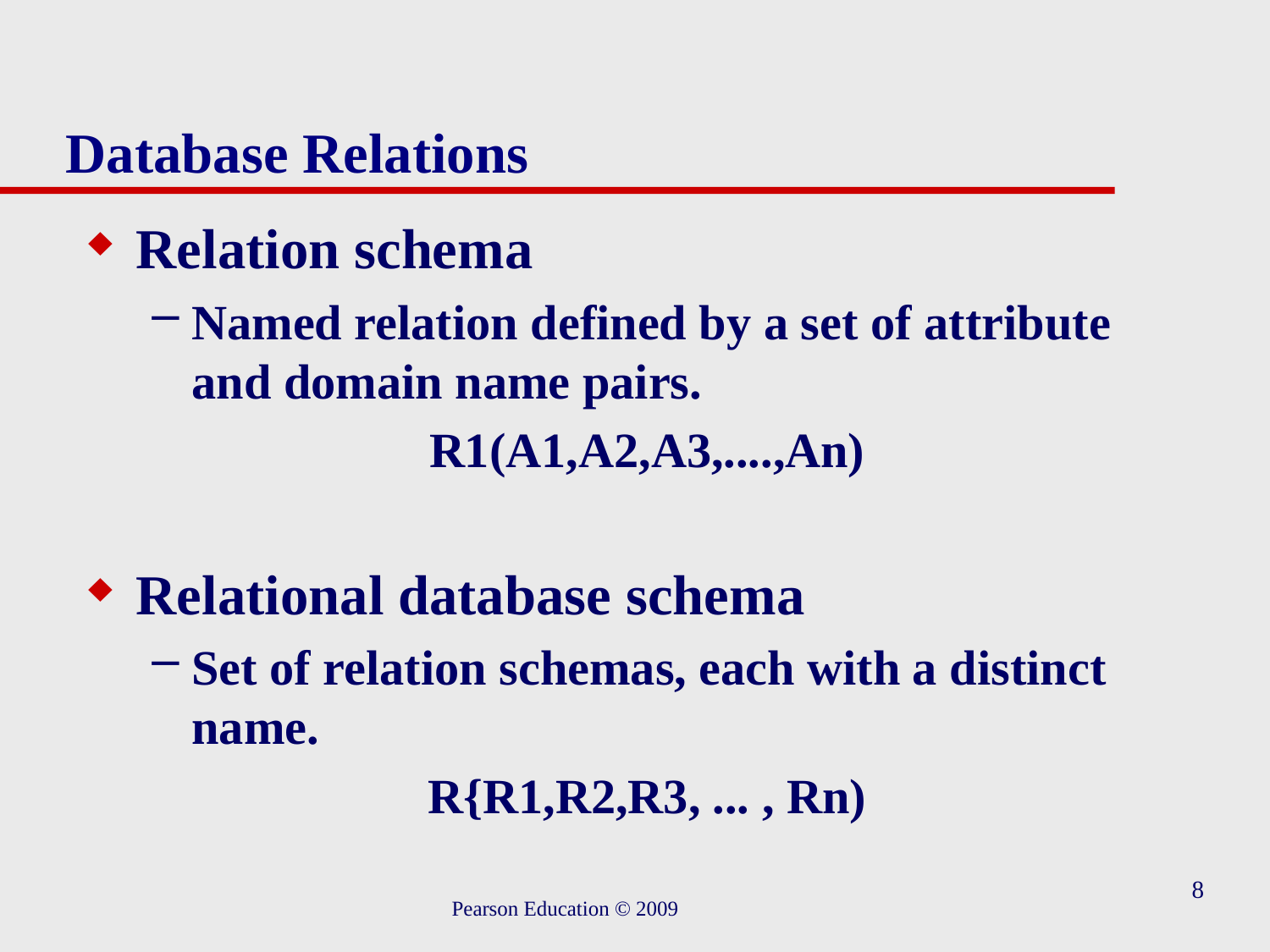

# Database Relations
Relation schema
Named relation defined by a set of attribute and domain name pairs.
R1(A1,A2,A3,....,An)

Relational database schema
Set of relation schemas, each with a distinct name.
R{R1,R2,R3, ... , Rn)

8
 Pearson Education © 2009